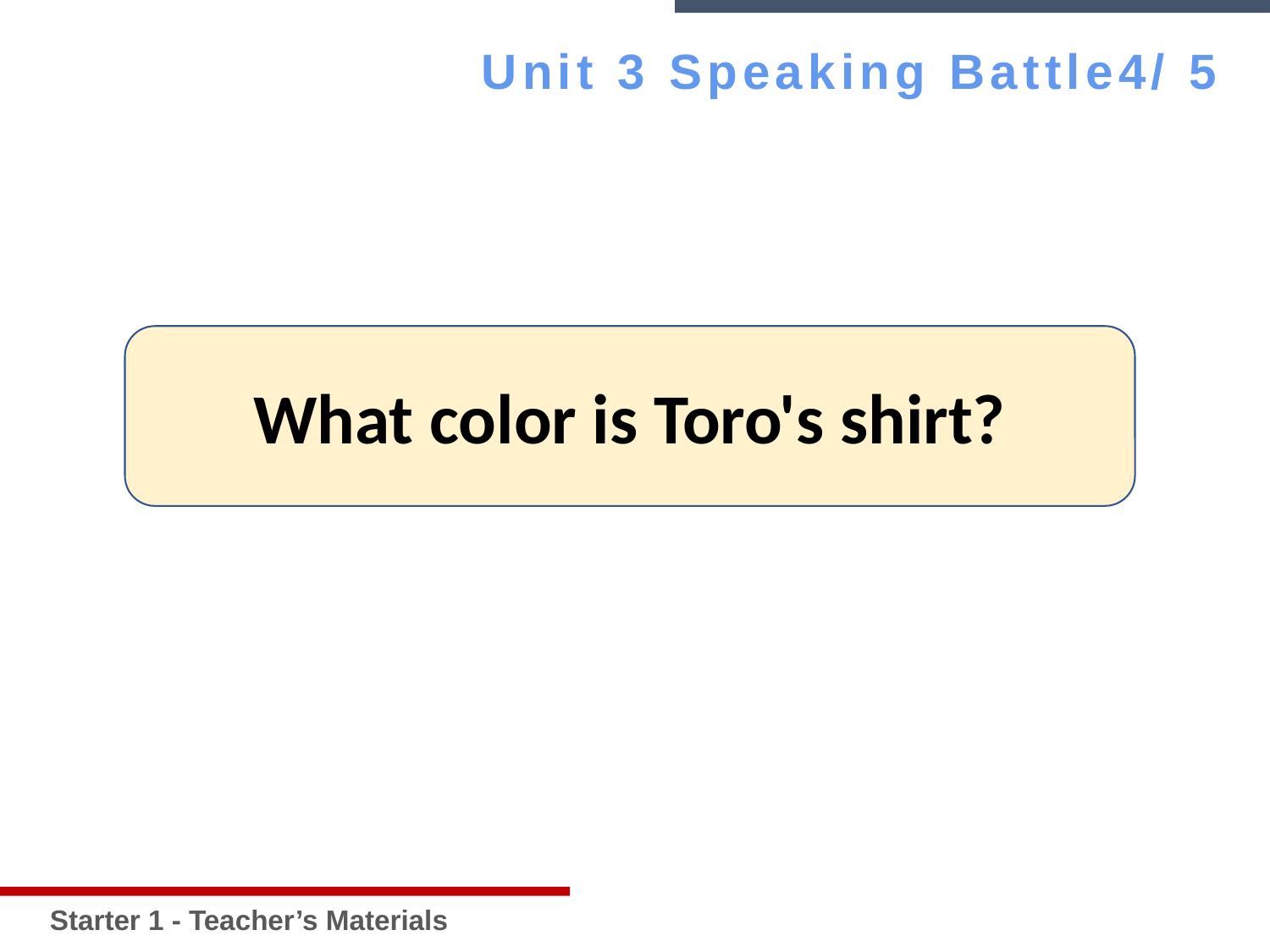

Starter 1 - Teacher’s Materials
Unit 3 Speaking Battle4/ 5
What color is Toro's shirt?